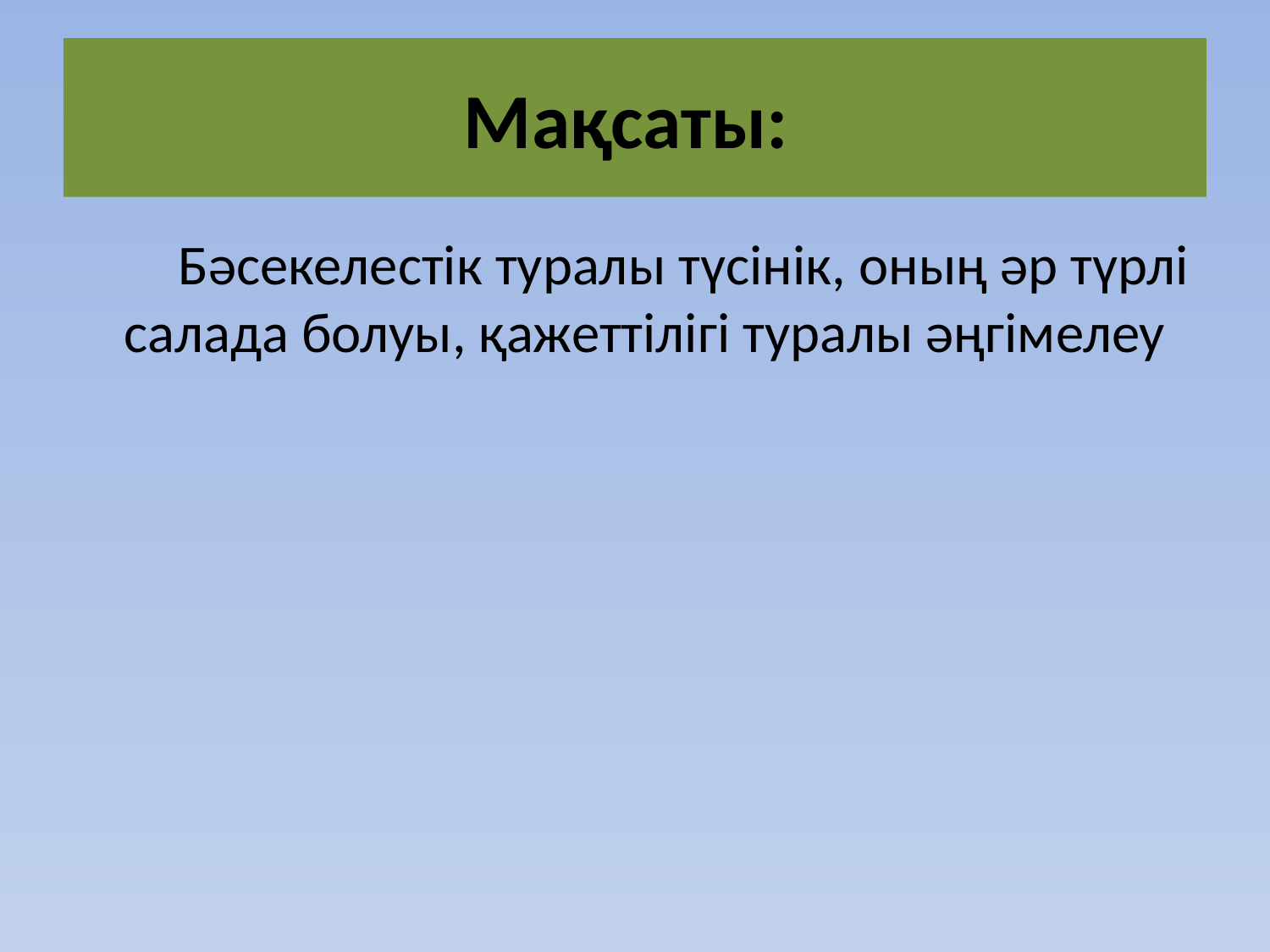

# Мақсаты:
        Бәсекелестік туралы түсінік, оның әр түрлі салада болуы, қажеттілігі туралы әңгімелеу